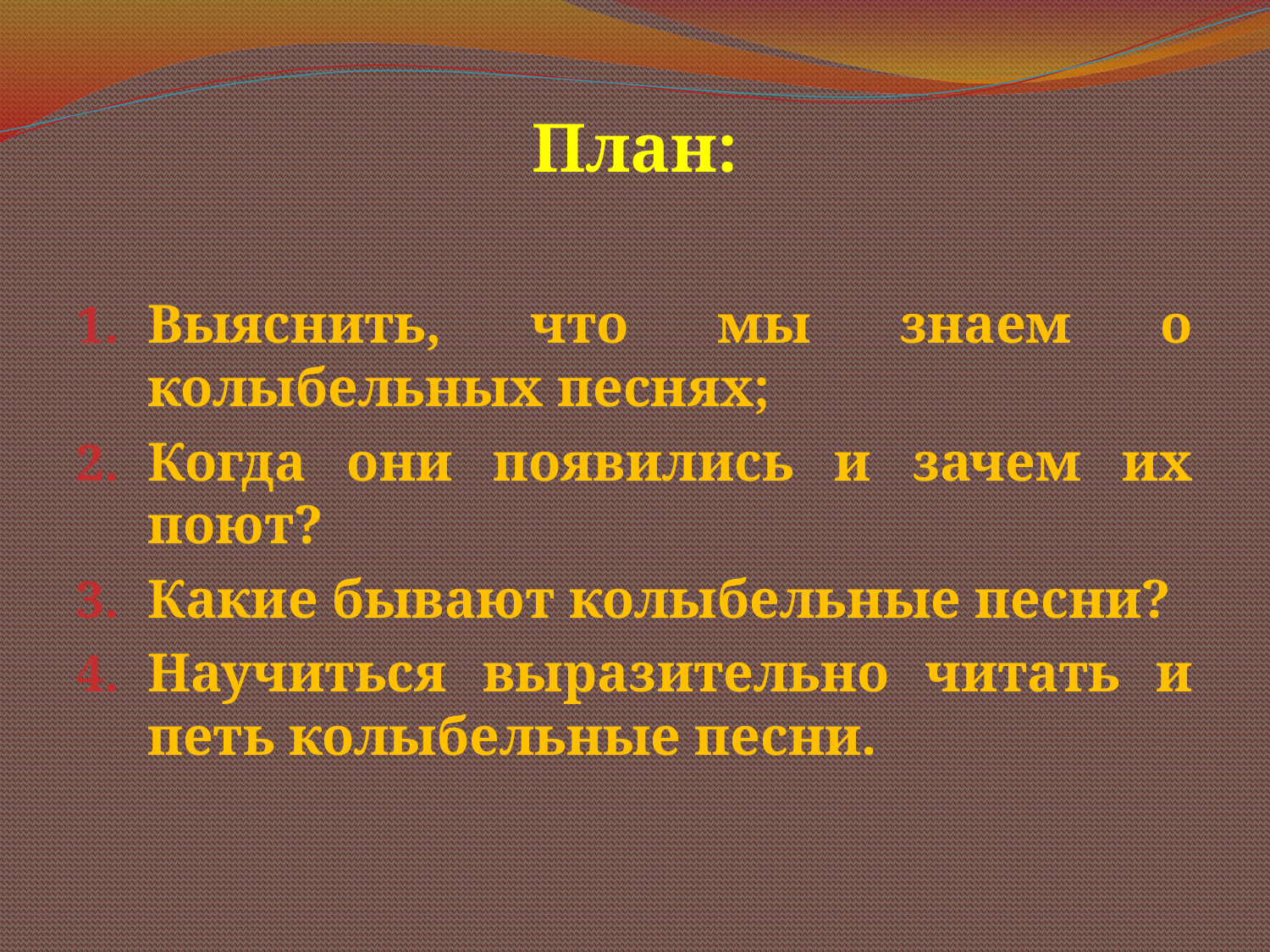

#
План:

Выяснить, что мы знаем о колыбельных песнях;
Когда они появились и зачем их поют?
Какие бывают колыбельные песни?
Научиться выразительно читать и петь колыбельные песни.